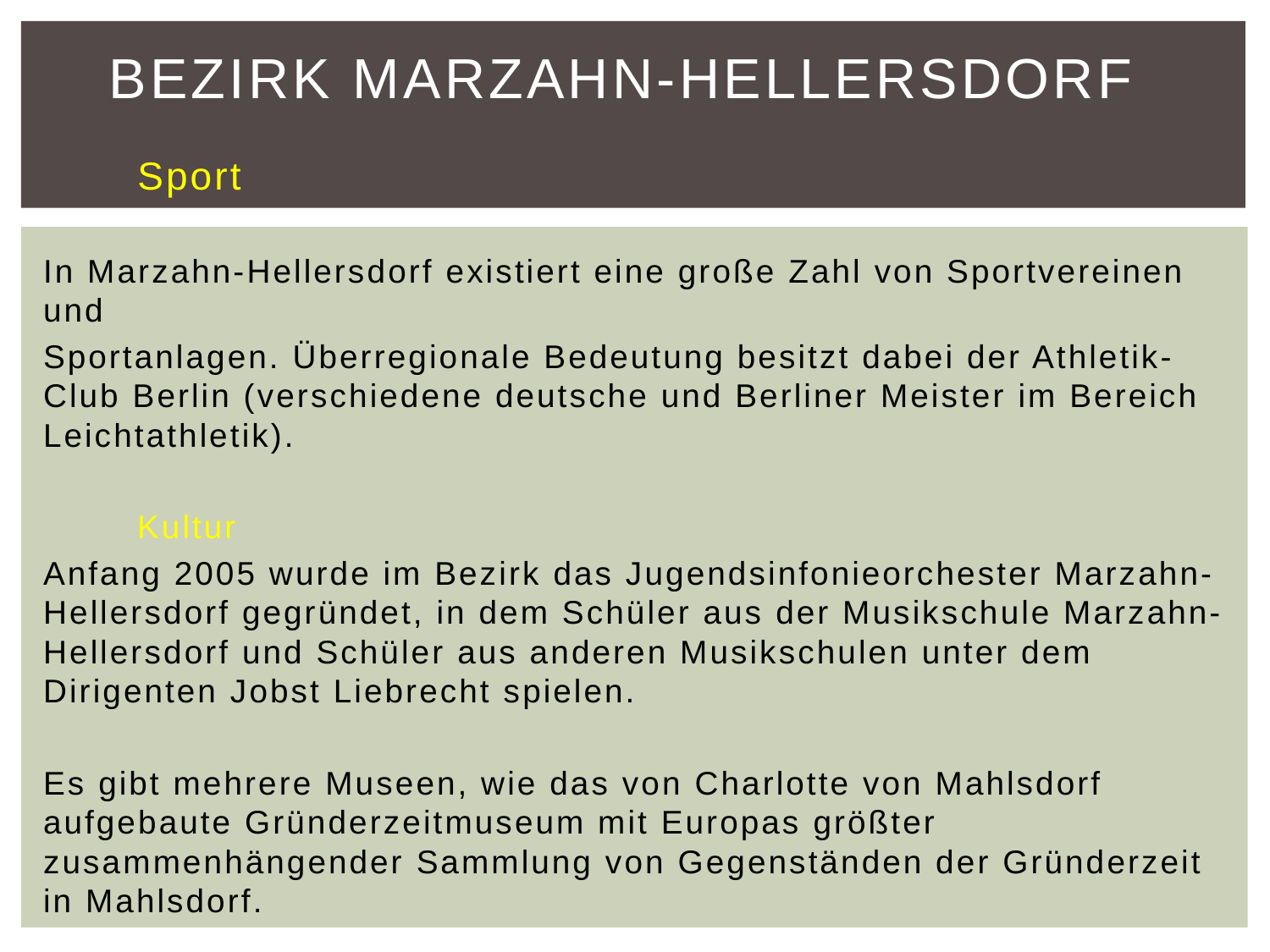

# Bezirk Marzahn-Hellersdorf

       Sport

In Marzahn-Hellersdorf existiert eine große Zahl von Sportvereinen und
Sportanlagen. Überregionale Bedeutung besitzt dabei der Athletik-Club Berlin (verschiedene deutsche und Berliner Meister im Bereich Leichtathletik).

        Kultur
Anfang 2005 wurde im Bezirk das Jugendsinfonieorchester Marzahn-Hellersdorf gegründet, in dem Schüler aus der Musikschule Marzahn-Hellersdorf und Schüler aus anderen Musikschulen unter dem Dirigenten Jobst Liebrecht spielen.

Es gibt mehrere Museen, wie das von Charlotte von Mahlsdorf aufgebaute Gründerzeitmuseum mit Europas größter zusammenhängender Sammlung von Gegenständen der Gründerzeit in Mahlsdorf.